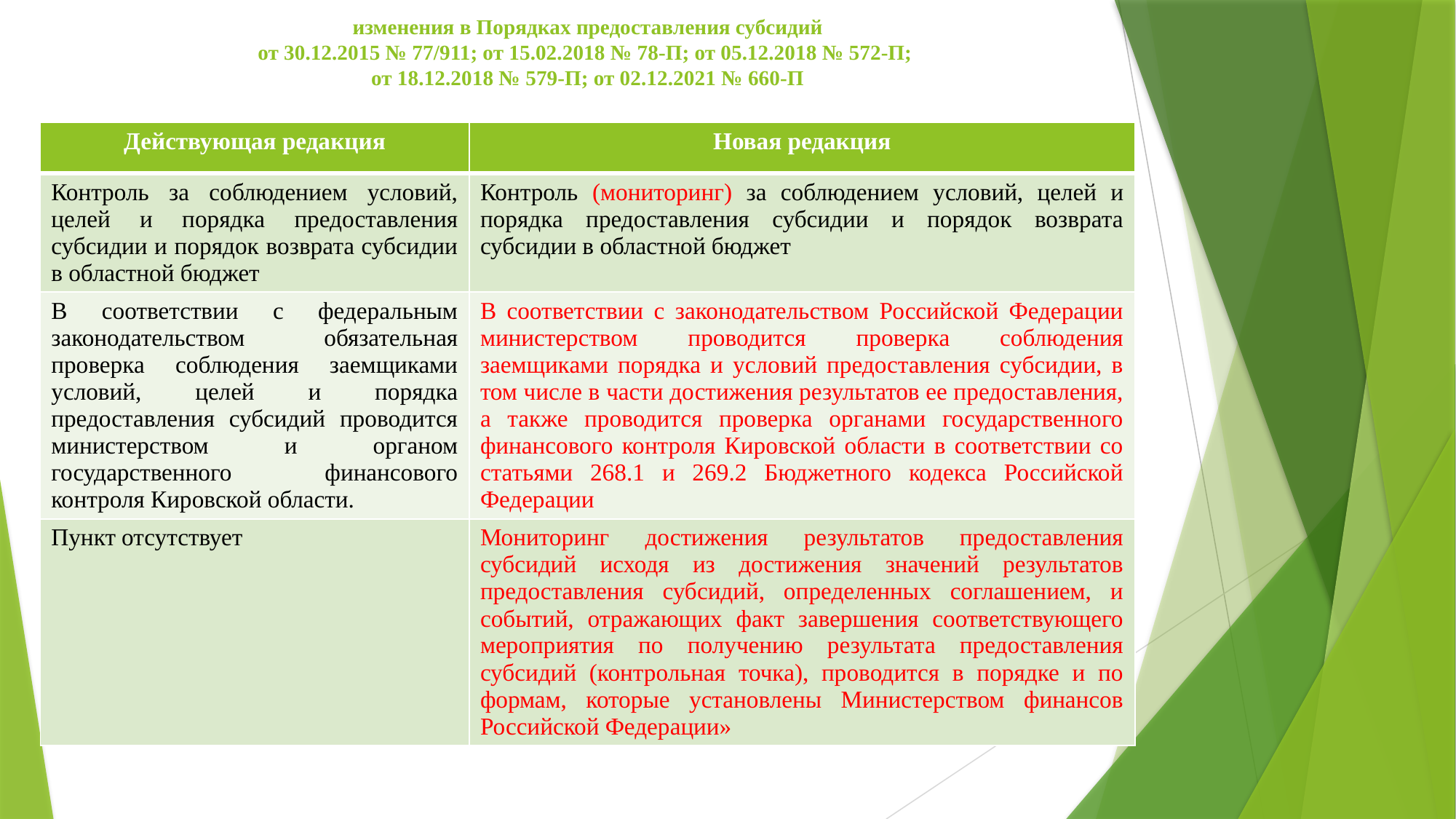

# изменения в Порядках предоставления субсидий от 30.12.2015 № 77/911; от 15.02.2018 № 78-П; от 05.12.2018 № 572-П; от 18.12.2018 № 579-П; от 02.12.2021 № 660-П
| Действующая редакция | Новая редакция |
| --- | --- |
| Контроль за соблюдением условий, целей и порядка предоставления субсидии и порядок возврата субсидии в областной бюджет | Контроль (мониторинг) за соблюдением условий, целей и порядка предоставления субсидии и порядок возврата субсидии в областной бюджет |
| В соответствии с федеральным законодательством обязательная проверка соблюдения заемщиками условий, целей и порядка предоставления субсидий проводится министерством и органом государственного финансового контроля Кировской области. | В соответствии с законодательством Российской Федерации министерством проводится проверка соблюдения заемщиками порядка и условий предоставления субсидии, в том числе в части достижения результатов ее предоставления, а также проводится проверка органами государственного финансового контроля Кировской области в соответствии со статьями 268.1 и 269.2 Бюджетного кодекса Российской Федерации |
| Пункт отсутствует | Мониторинг достижения результатов предоставления субсидий исходя из достижения значений результатов предоставления субсидий, определенных соглашением, и событий, отражающих факт завершения соответствующего мероприятия по получению результата предоставления субсидий (контрольная точка), проводится в порядке и по формам, которые установлены Министерством финансов Российской Федерации» |